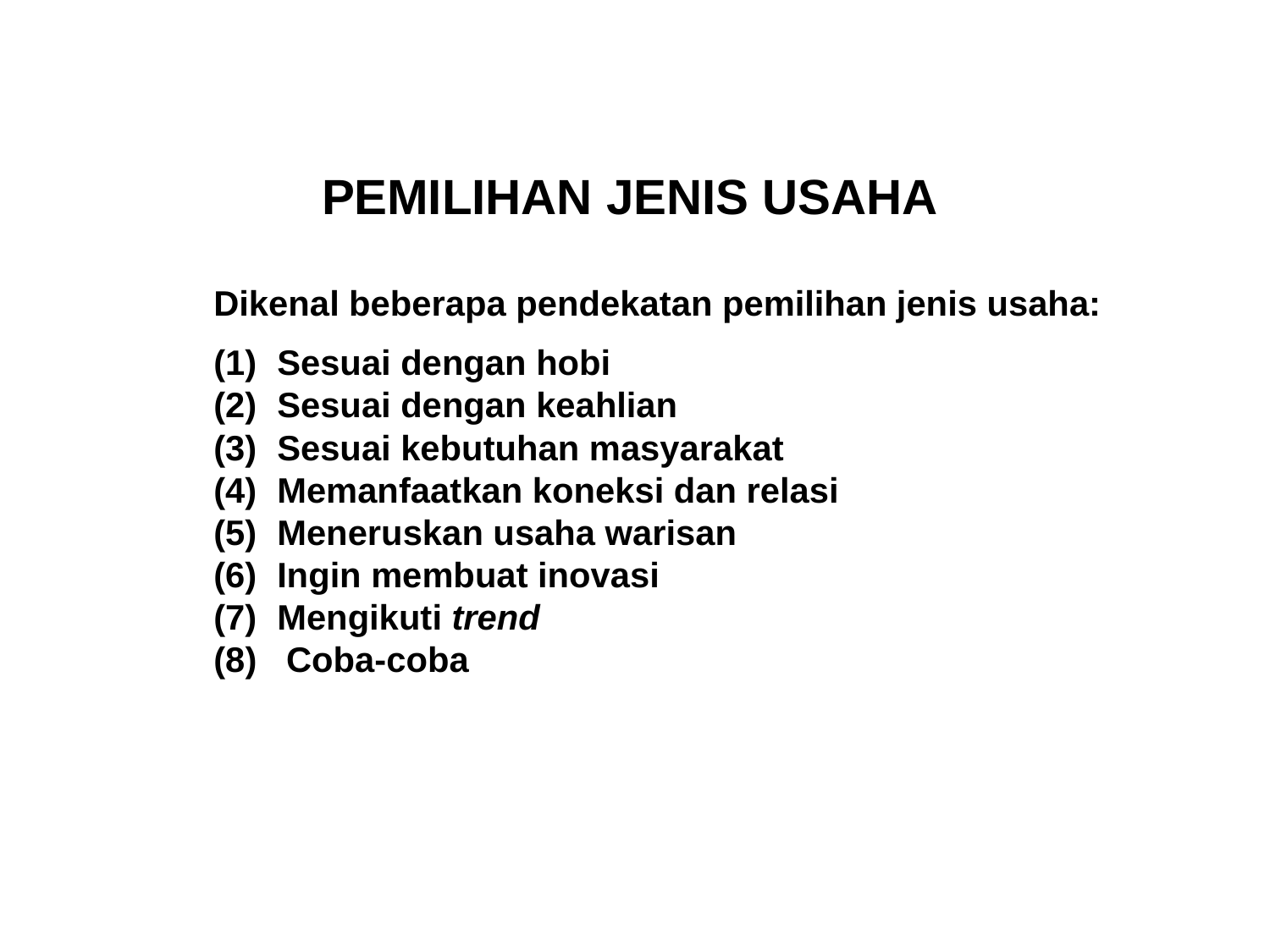

PEMILIHAN JENIS USAHA
Dikenal beberapa pendekatan pemilihan jenis usaha:

Sesuai dengan hobi
Sesuai dengan keahlian
Sesuai kebutuhan masyarakat
Memanfaatkan koneksi dan relasi
Meneruskan usaha warisan
Ingin membuat inovasi
Mengikuti trend
(8)   Coba-coba